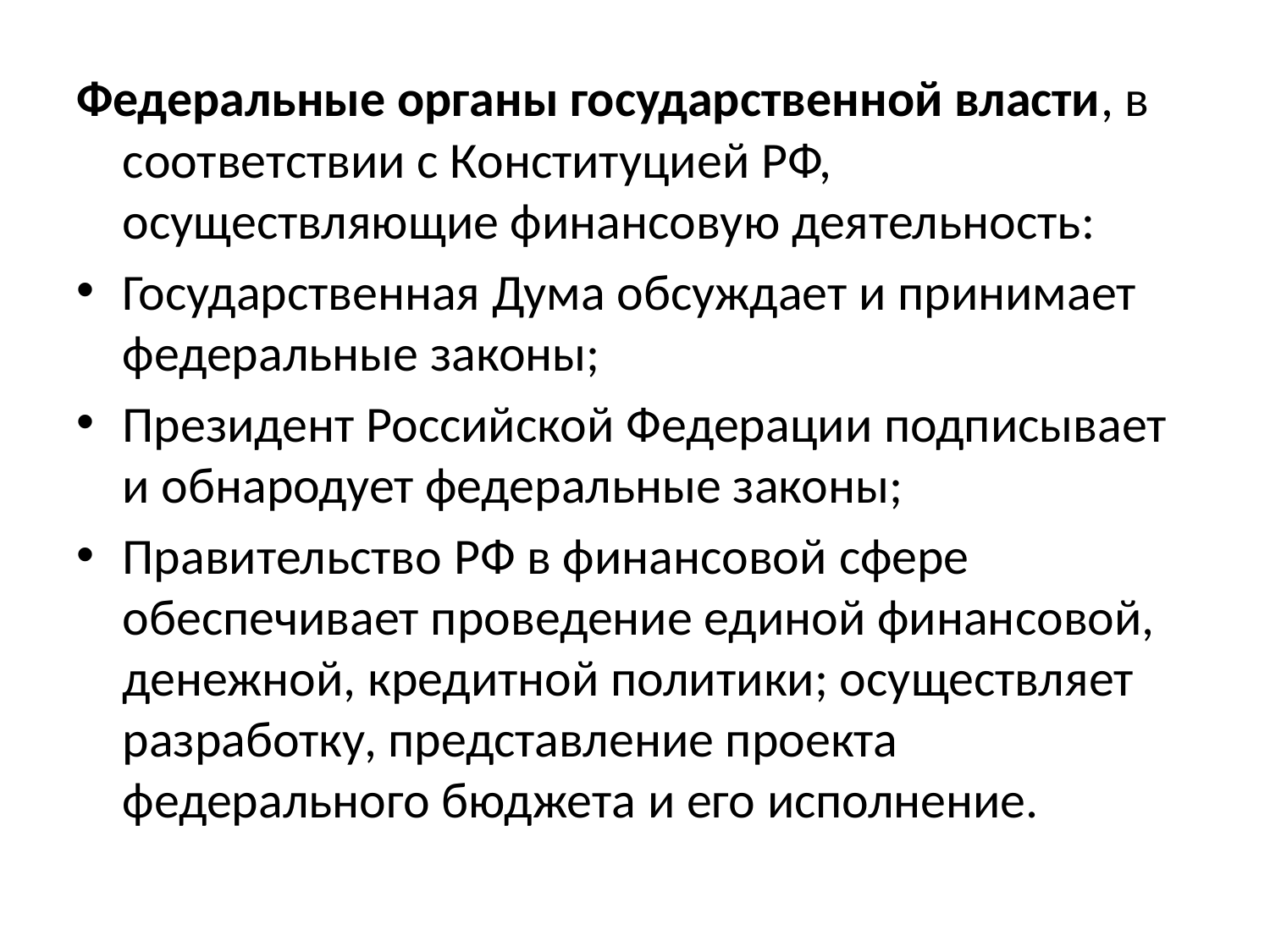

Федеральные органы государственной власти, в соответствии с Конституцией РФ, осуществляющие финансовую деятельность:
Государственная Дума обсуждает и принимает федеральные законы;
Президент Российской Федерации подписывает и обнародует федеральные законы;
Правительство РФ в финансовой сфере обеспечивает проведение единой финансовой, денежной, кредитной политики; осуществляет разработку, представление проекта федерального бюджета и его исполнение.